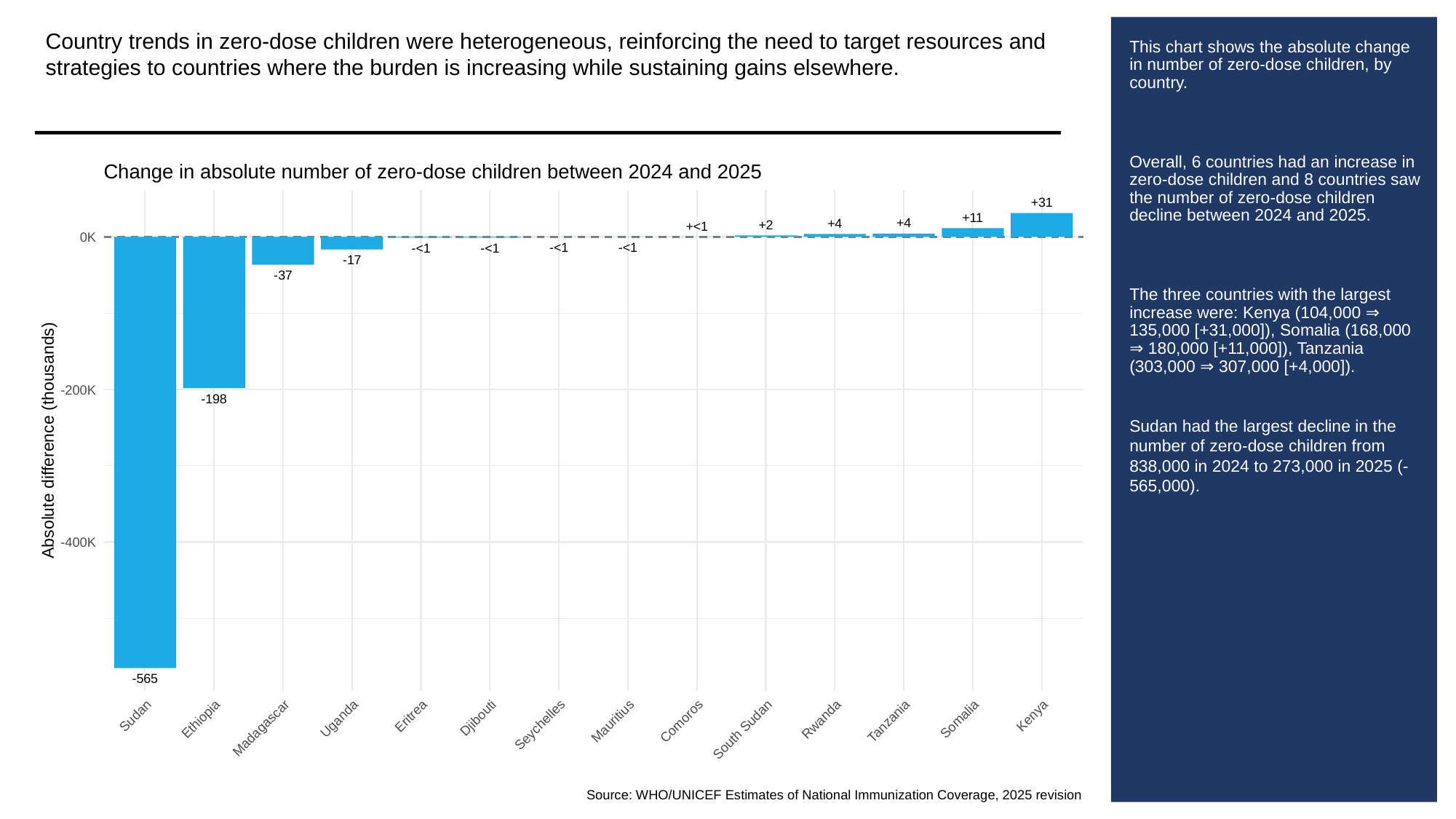

Country trends in zero-dose children were heterogeneous, reinforcing the need to target resources and strategies to countries where the burden is increasing while sustaining gains elsewhere.
# This chart shows the absolute change in number of zero-dose children, by country.

Overall, 6 countries had an increase in zero-dose children and 8 countries saw the number of zero-dose children decline between 2024 and 2025.

The three countries with the largest increase were: Kenya (104,000 ⇒ 135,000 [+31,000]), Somalia (168,000 ⇒ 180,000 [+11,000]), Tanzania (303,000 ⇒ 307,000 [+4,000]).

Sudan had the largest decline in the number of zero-dose children from 838,000 in 2024 to 273,000 in 2025 (-565,000).

Change in absolute number of zero-dose children between 2024 and 2025

+31
+11

+4
+4
+2
+<1

0K

-<1
-<1
-<1
-<1
-17
-37

-200K

-198
Absolute difference (thousands)

-400K

-565
Kenya
Sudan
Eritrea
Djibouti
Uganda
Somalia
Ethiopia
Rwanda
Tanzania
Mauritius
Comoros
Seychelles
Madagascar
South Sudan
Source: WHO/UNICEF Estimates of National Immunization Coverage, 2025 revision